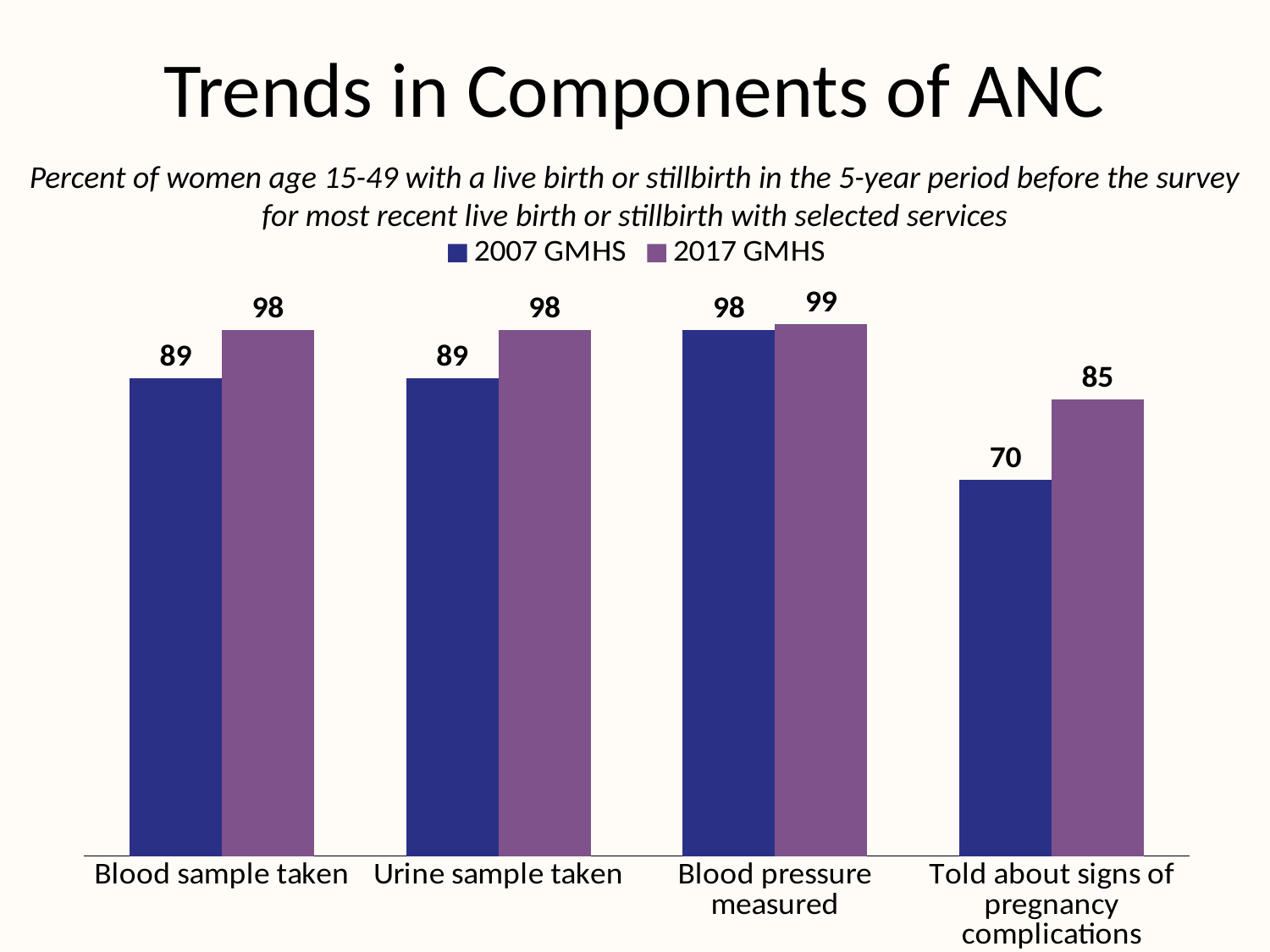

# Trends in Components of ANC
Percent of women age 15-49 with a live birth or stillbirth in the 5-year period before the survey for most recent live birth or stillbirth with selected services

### Chart

| Category | 2007 GMHS | 2017 GMHS |
|---|---|---|
| Blood sample taken | 89.0 | 98.0 |
| Urine sample taken | 89.0 | 98.0 |
| Blood pressure measured | 98.0 | 99.0 |
| Told about signs of pregnancy complications | 70.0 | 85.0 |